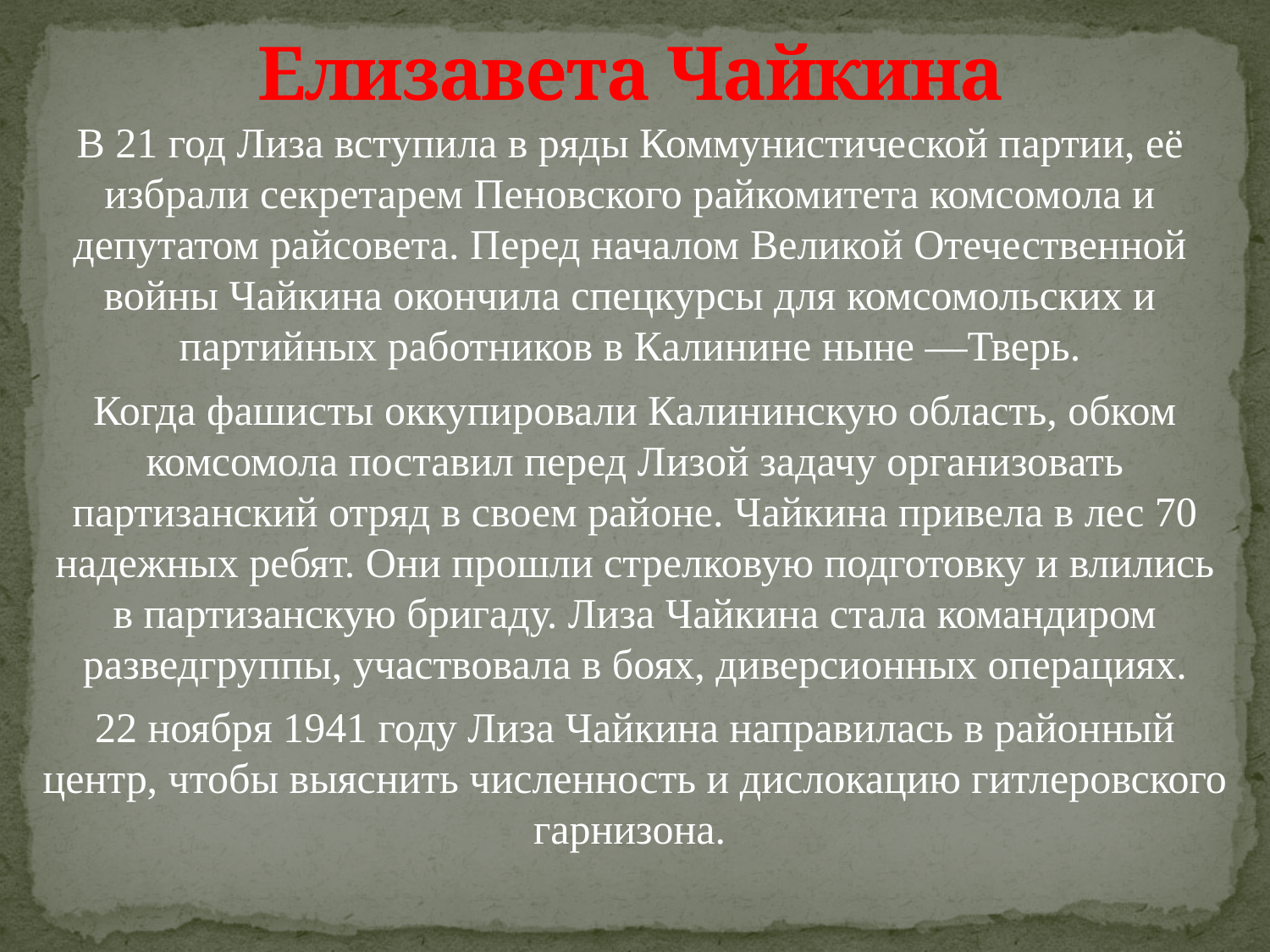

# Елизавета Чайкина
В 21 год Лиза вступила в ряды Коммунистической партии, её избрали секретарем Пеновского райкомитета комсомола и депутатом райсовета. Перед началом Великой Отечественной войны Чайкина окончила спецкурсы для комсомольских и партийных работников в Калинине ныне —Тверь.
Когда фашисты оккупировали Калининскую область, обком комсомола поставил перед Лизой задачу организовать партизанский отряд в своем районе. Чайкина привела в лес 70 надежных ребят. Они прошли стрелковую подготовку и влились в партизанскую бригаду. Лиза Чайкина стала командиром разведгруппы, участвовала в боях, диверсионных операциях.
22 ноября 1941 году Лиза Чайкина направилась в районный центр, чтобы выяснить численность и дислокацию гитлеровского гарнизона.